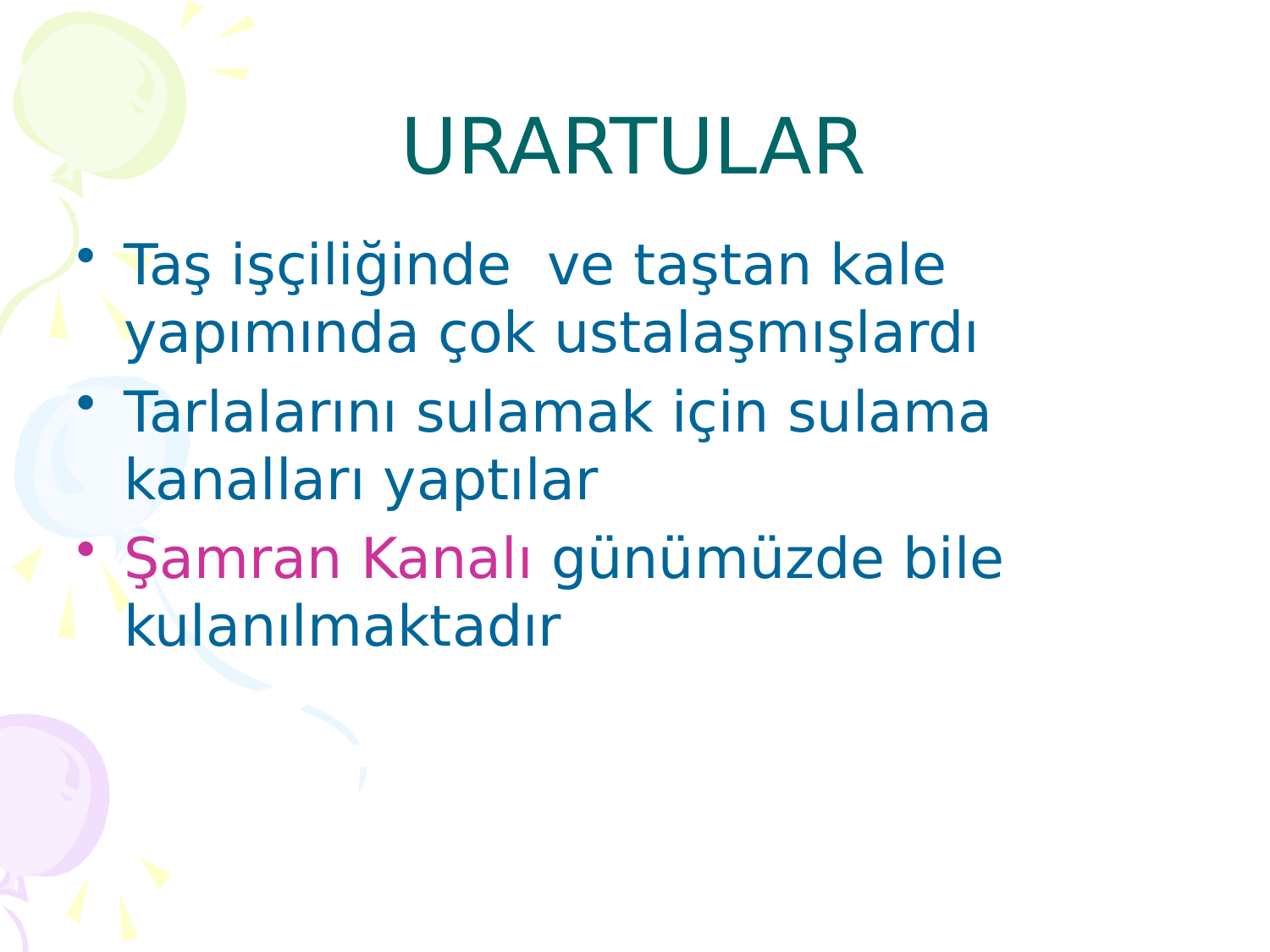

# URARTULAR
Taş işçiliğinde  ve taştan kale yapımında çok ustalaşmışlardı
Tarlalarını sulamak için sulama kanalları yaptılar
Şamran Kanalı günümüzde bile kulanılmaktadır